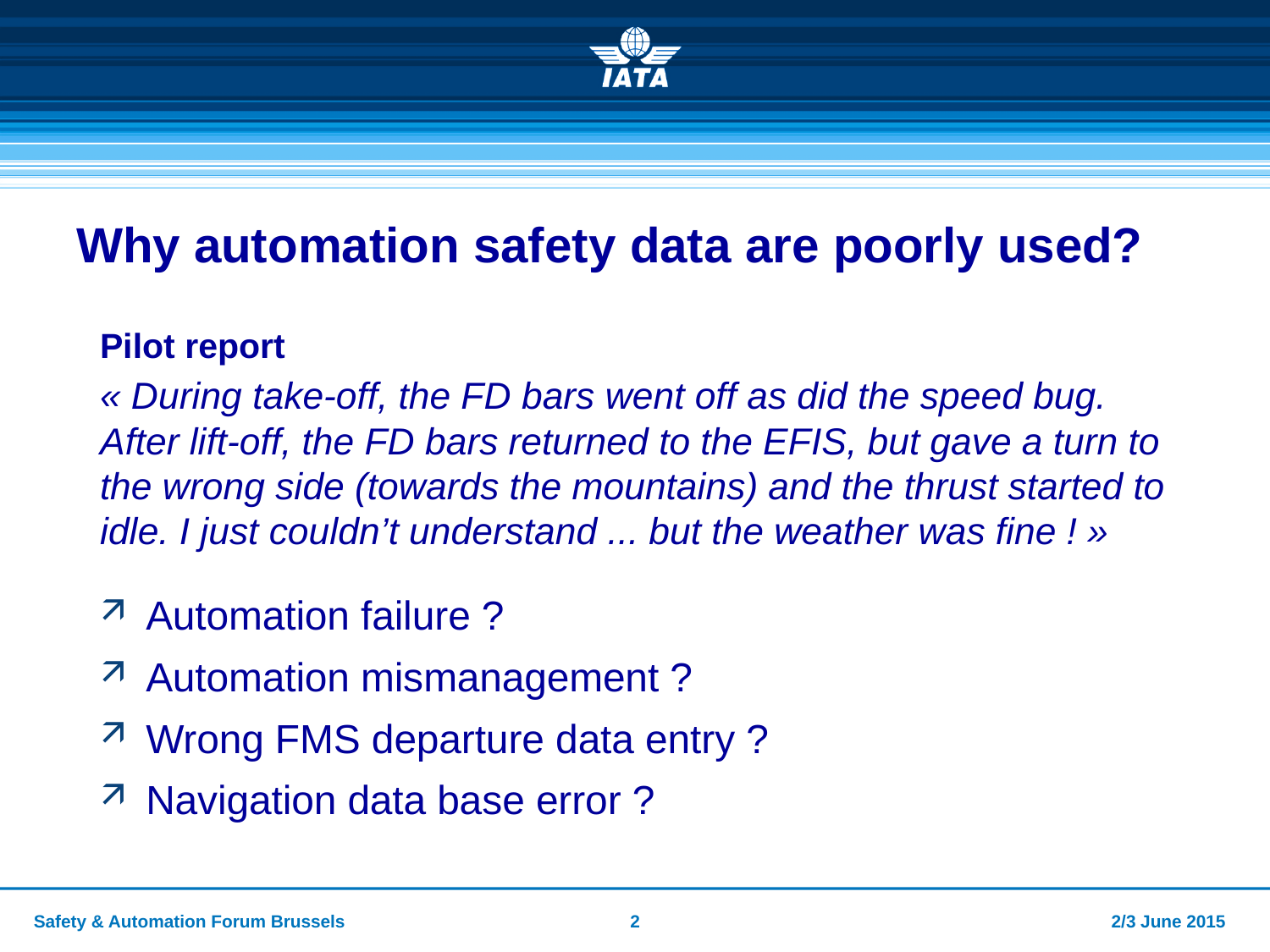

# Why automation safety data are poorly used?
Pilot report
« During take-off, the FD bars went off as did the speed bug.  After lift-off, the FD bars returned to the EFIS, but gave a turn to the wrong side (towards the mountains) and the thrust started to idle. I just couldn’t understand ... but the weather was fine ! »

Automation failure ?
Automation mismanagement ?
Wrong FMS departure data entry ?
Navigation data base error ?
Safety & Automation Forum Brussels
2
2/3 June 2015